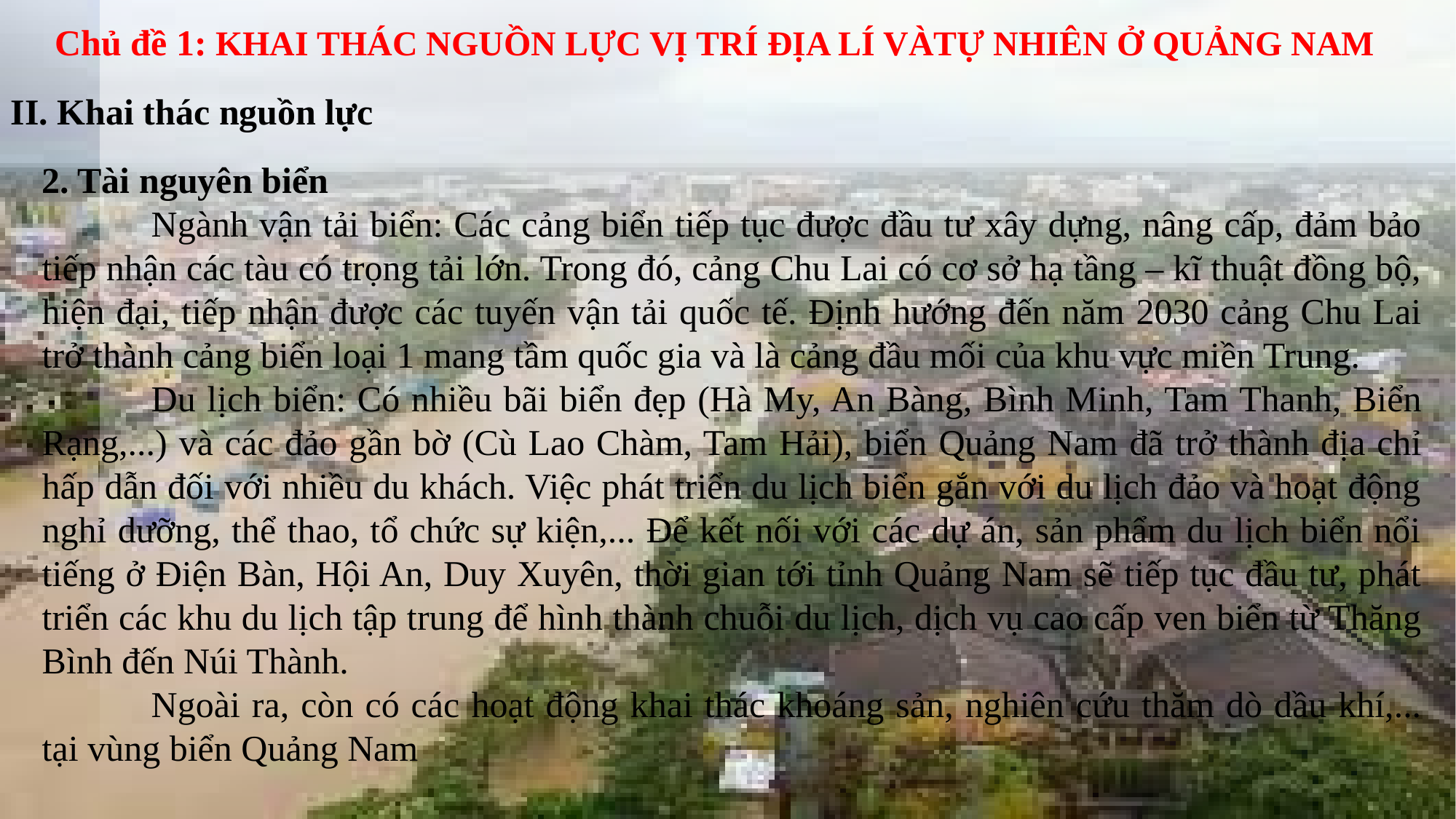

Chủ đề 1: KHAI THÁC NGUỒN LỰC VỊ TRÍ ĐỊA LÍ VÀTỰ NHIÊN Ở QUẢNG NAM
II. Khai thác nguồn lực
2. Tài nguyên biển
	Ngành vận tải biển: Các cảng biển tiếp tục được đầu tư xây dựng, nâng cấp, đảm bảo tiếp nhận các tàu có trọng tải lớn. Trong đó, cảng Chu Lai có cơ sở hạ tầng – kĩ thuật đồng bộ, hiện đại, tiếp nhận được các tuyến vận tải quốc tế. Định hướng đến năm 2030 cảng Chu Lai trở thành cảng biển loại 1 mang tầm quốc gia và là cảng đầu mối của khu vực miền Trung.
	Du lịch biển: Có nhiều bãi biển đẹp (Hà My, An Bàng, Bình Minh, Tam Thanh, Biển Rạng,...) và các đảo gần bờ (Cù Lao Chàm, Tam Hải), biển Quảng Nam đã trở thành địa chỉ hấp dẫn đối với nhiều du khách. Việc phát triển du lịch biển gắn với du lịch đảo và hoạt động nghỉ dưỡng, thể thao, tổ chức sự kiện,... Để kết nối với các dự án, sản phẩm du lịch biển nổi tiếng ở Điện Bàn, Hội An, Duy Xuyên, thời gian tới tỉnh Quảng Nam sẽ tiếp tục đầu tư, phát triển các khu du lịch tập trung để hình thành chuỗi du lịch, dịch vụ cao cấp ven biển từ Thăng Bình đến Núi Thành.
	Ngoài ra, còn có các hoạt động khai thác khoáng sản, nghiên cứu thăm dò dầu khí,... tại vùng biển Quảng Nam